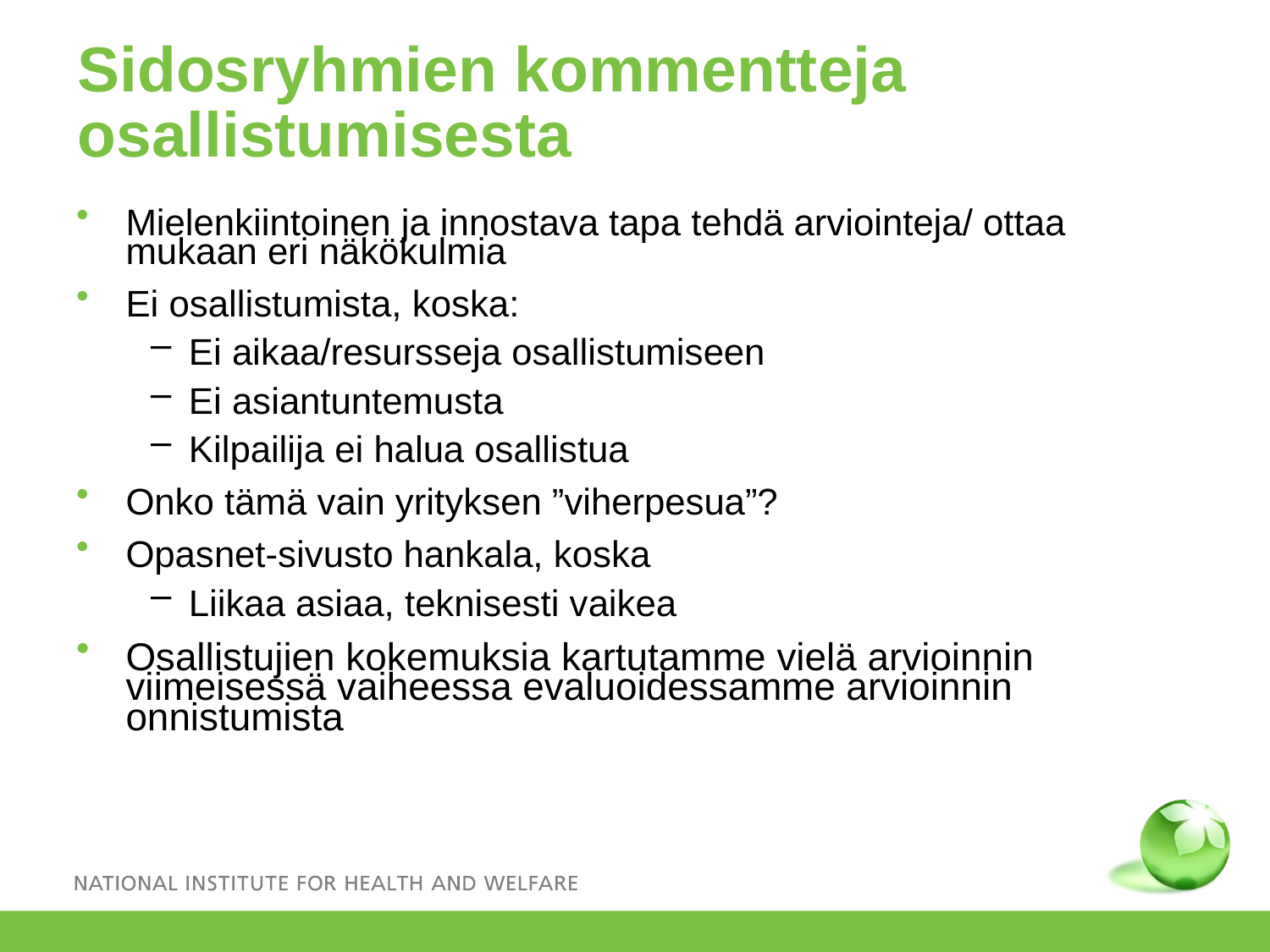

# Sidosryhmien kommentteja osallistumisesta
Mielenkiintoinen ja innostava tapa tehdä arviointeja/ ottaa mukaan eri näkökulmia
Ei osallistumista, koska:
Ei aikaa/resursseja osallistumiseen
Ei asiantuntemusta
Kilpailija ei halua osallistua
Onko tämä vain yrityksen ”viherpesua”?
Opasnet-sivusto hankala, koska
Liikaa asiaa, teknisesti vaikea
Osallistujien kokemuksia kartutamme vielä arvioinnin viimeisessä vaiheessa evaluoidessamme arvioinnin onnistumista